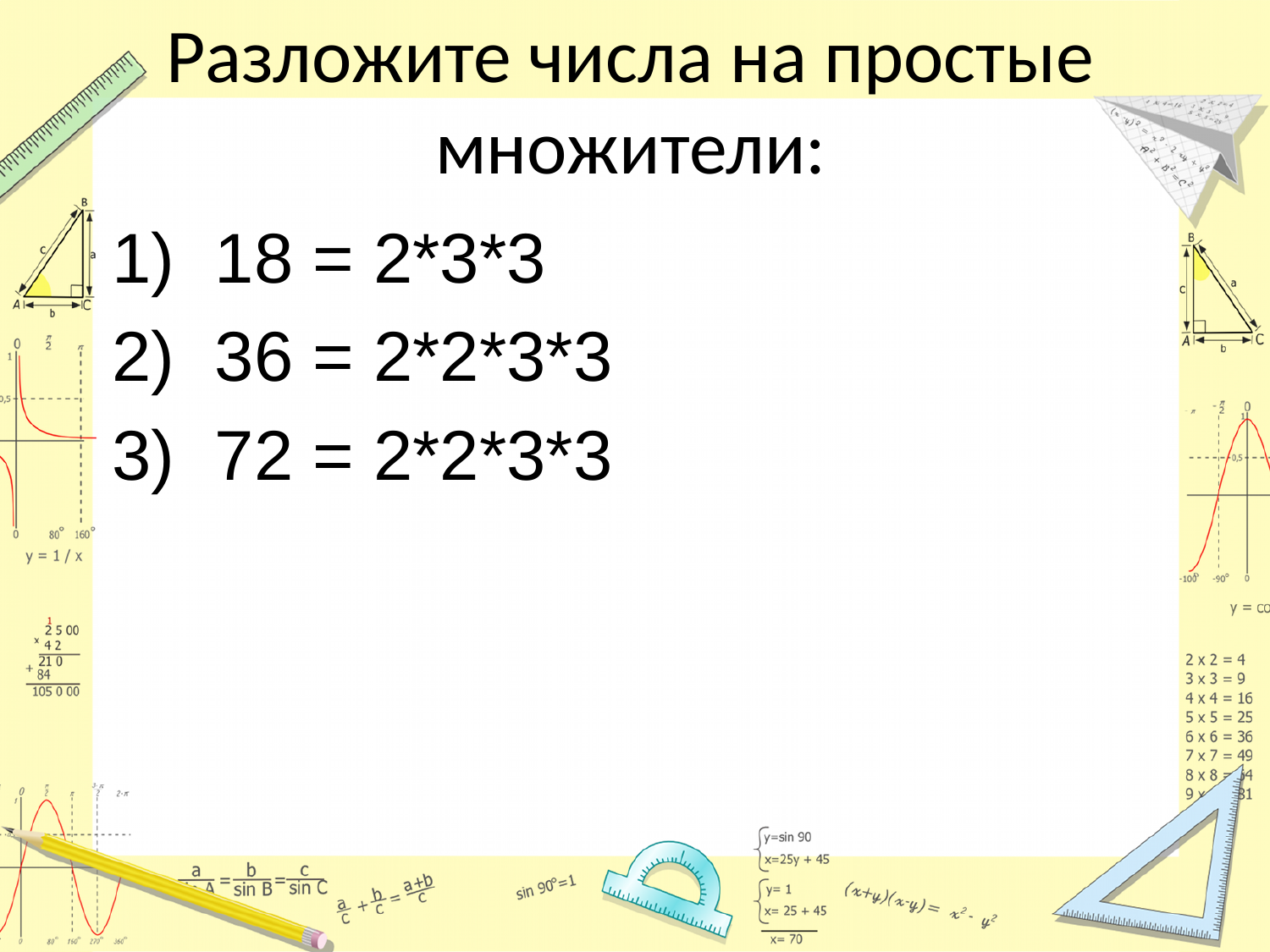

# Разложите числа на простые множители:
18 = 2*3*3
36 = 2*2*3*3
72 = 2*2*3*3